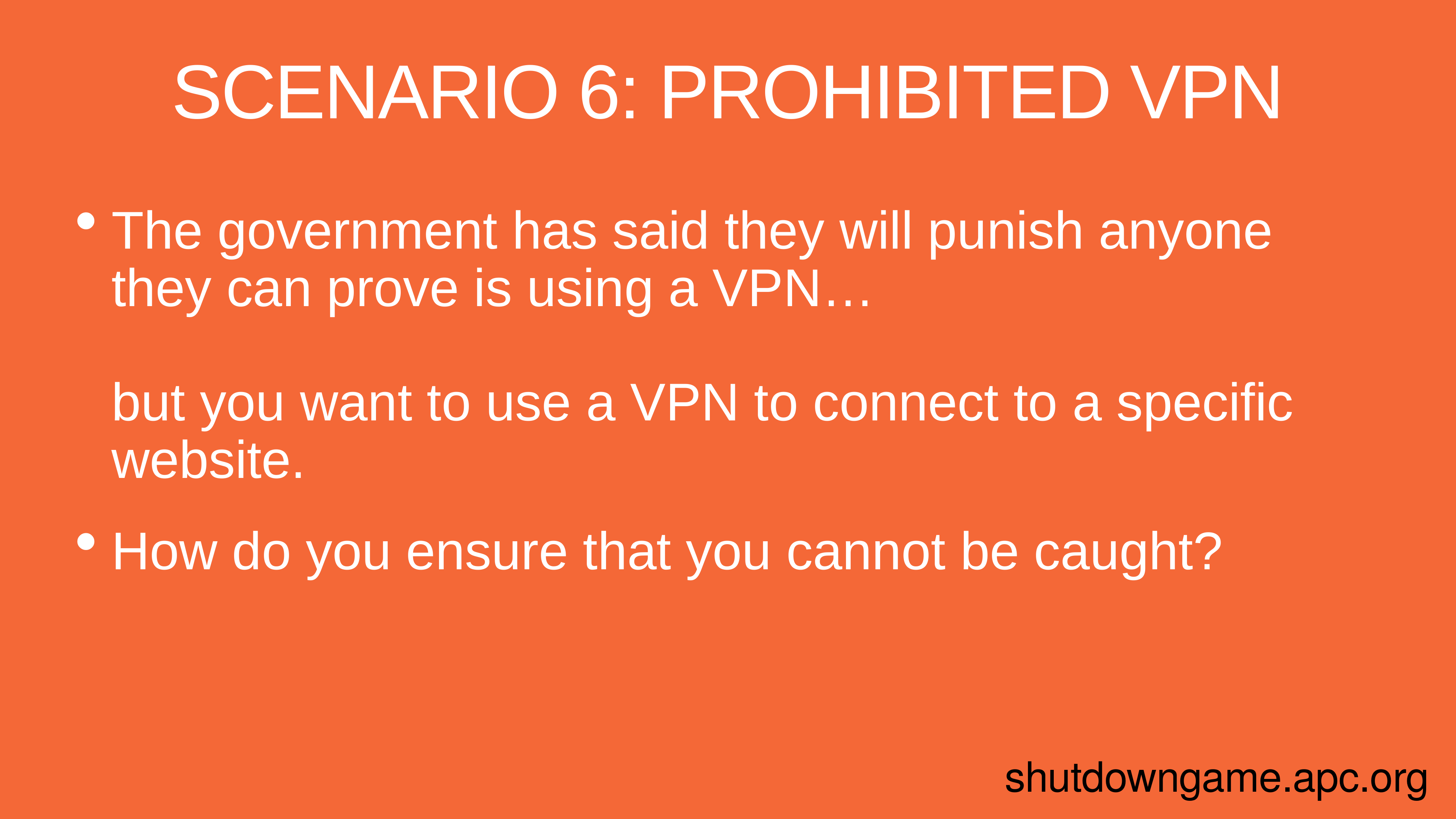

# Scenario 6: ProhibitED VPN
The government has said they will punish anyone they can prove is using a VPN…
but you want to use a VPN to connect to a specific website.
How do you ensure that you cannot be caught?
shutdowngame.apc.org